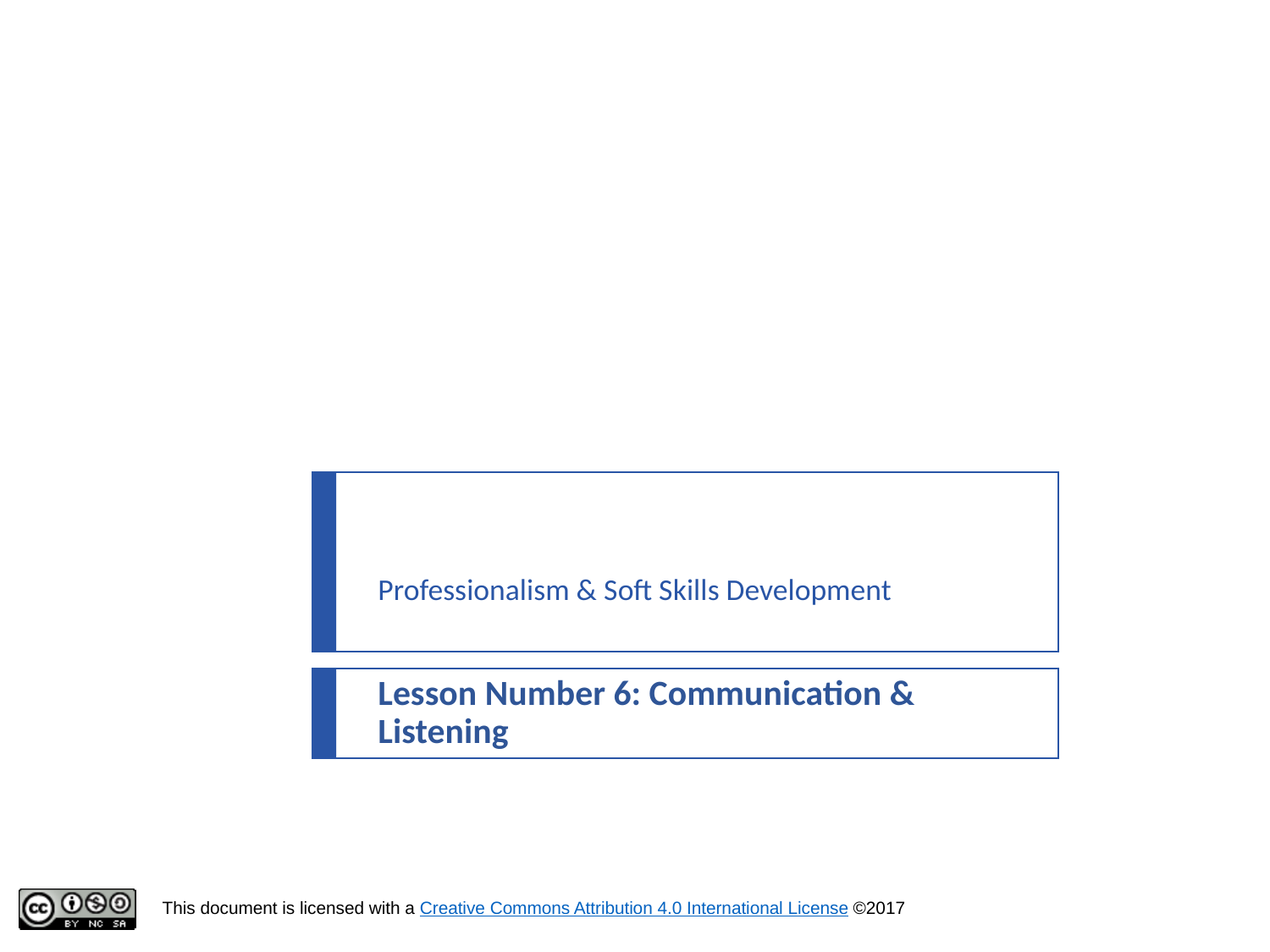

# Professionalism & Soft Skills Development
Lesson Number 6: Communication & Listening